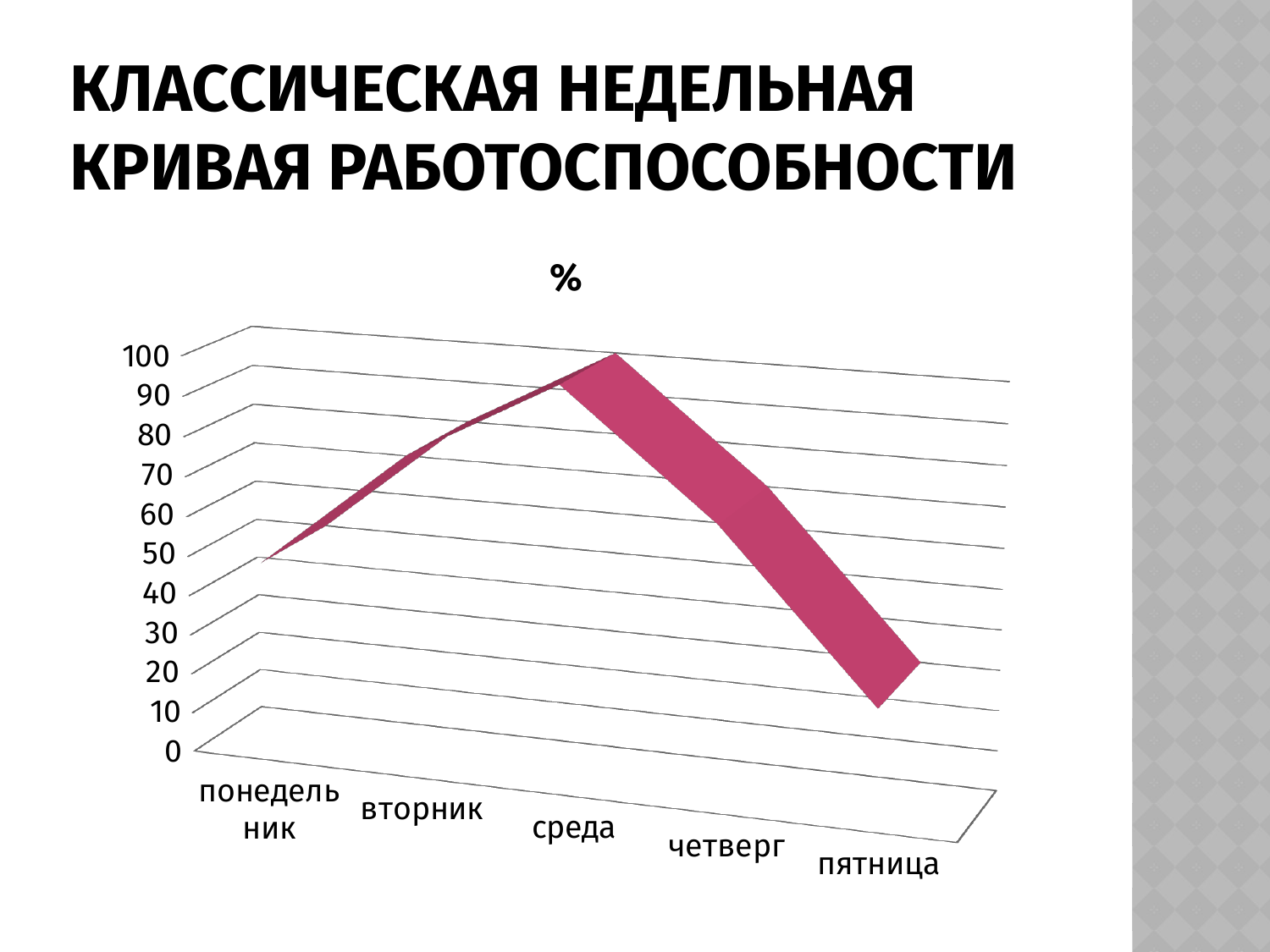

# Классическая недельная кривая работоспособности

[unsupported chart]